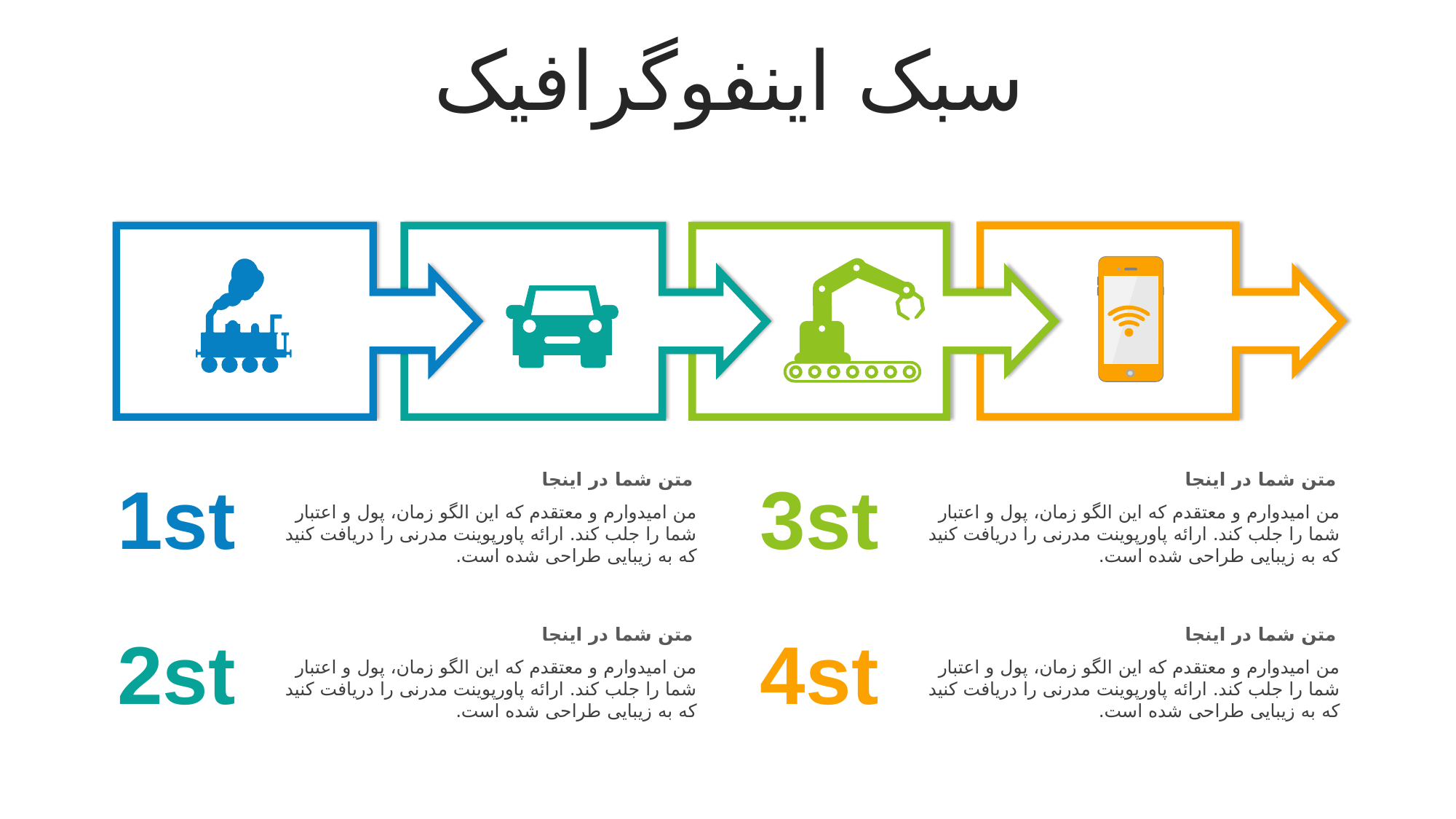

سبک اینفوگرافیک

متن شما در اینجا
من امیدوارم و معتقدم که این الگو زمان، پول و اعتبار شما را جلب کند. ارائه پاورپوینت مدرنی را دریافت کنید که به زیبایی طراحی شده است.
متن شما در اینجا
من امیدوارم و معتقدم که این الگو زمان، پول و اعتبار شما را جلب کند. ارائه پاورپوینت مدرنی را دریافت کنید که به زیبایی طراحی شده است.
1st
3st
متن شما در اینجا
من امیدوارم و معتقدم که این الگو زمان، پول و اعتبار شما را جلب کند. ارائه پاورپوینت مدرنی را دریافت کنید که به زیبایی طراحی شده است.
متن شما در اینجا
من امیدوارم و معتقدم که این الگو زمان، پول و اعتبار شما را جلب کند. ارائه پاورپوینت مدرنی را دریافت کنید که به زیبایی طراحی شده است.
2st
4st